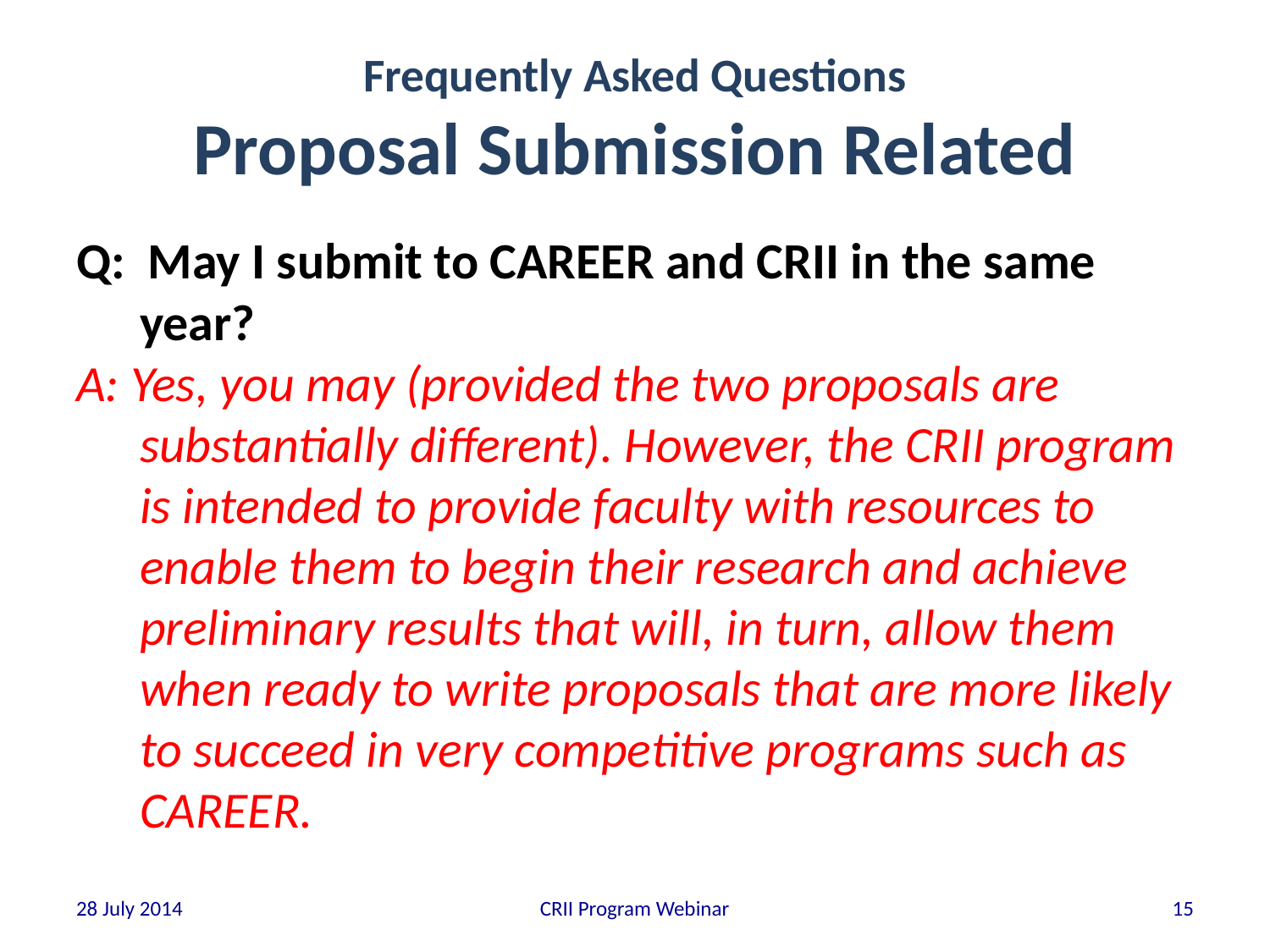

# Frequently Asked Questions Proposal Submission Related
Q:  May I submit to CAREER and CRII in the same year?
A: Yes, you may (provided the two proposals are substantially different). However, the CRII program is intended to provide faculty with resources to enable them to begin their research and achieve preliminary results that will, in turn, allow them when ready to write proposals that are more likely to succeed in very competitive programs such as CAREER.

28 July 2014
CRII Program Webinar
15